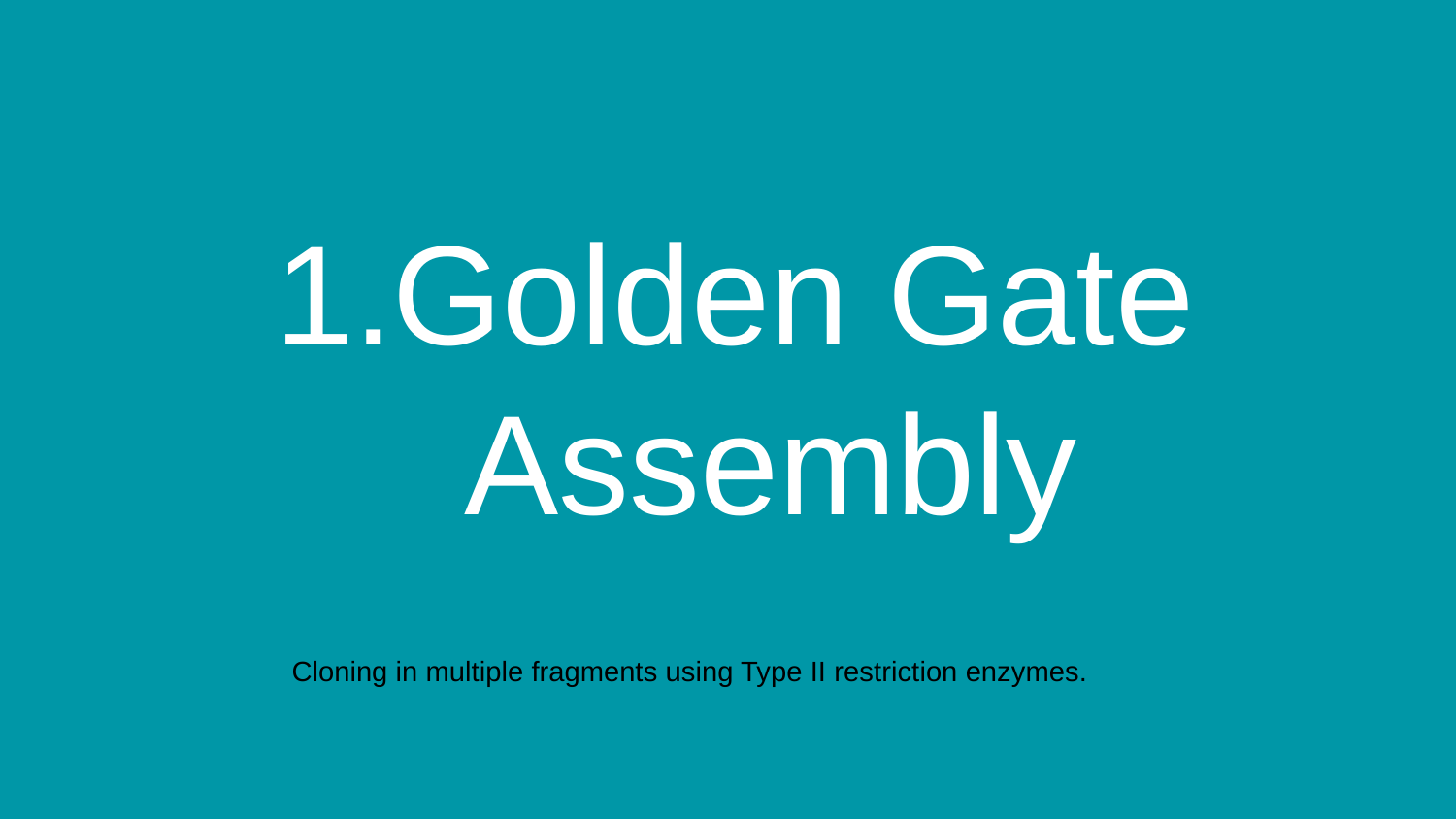

Golden Gate Assembly
Cloning in multiple fragments using Type II restriction enzymes.